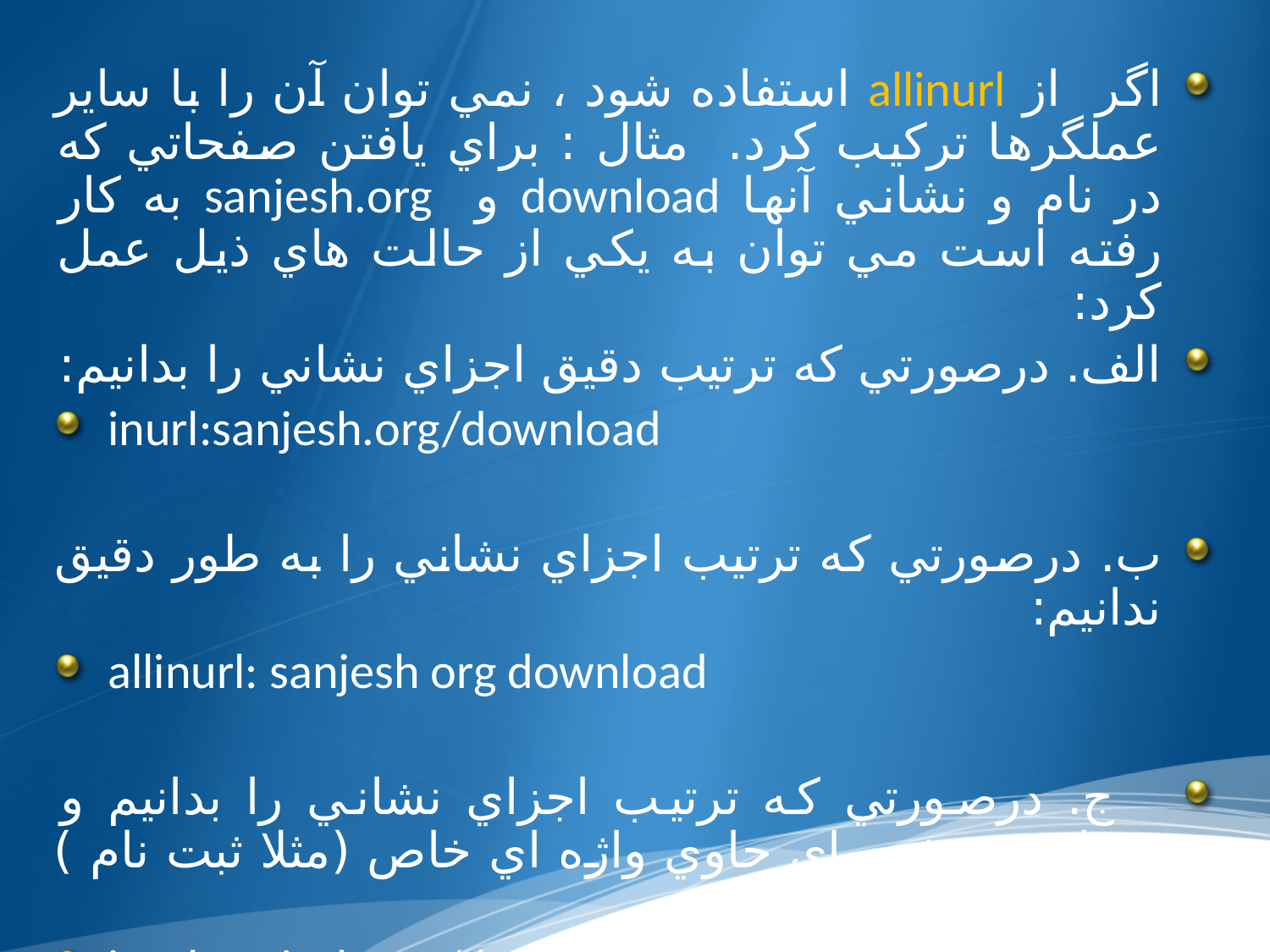

اگر  از allinurl استفاده شود ، نمي توان آن را با ساير عملگرها ترکيب کرد.  مثال : براي يافتن صفحاتي که در نام و نشاني آنها download و  sanjesh.org به کار رفته است مي توان به يکي از حالت هاي ذيل عمل کرد:
الف. درصورتي که ترتيب دقيق اجزاي نشاني را بدانيم:
inurl:sanjesh.org/download

ب. درصورتي که ترتيب اجزاي نشاني را به طور دقيق ندانيم:
allinurl: sanjesh org download

  ج. درصورتي که ترتيب اجزاي نشاني را بدانيم و بخواهيم صفحه اي حاوي واژه اي خاص (مثلا ثبت نام ) را در اين نشاني بيابيم:
inurl:sanjesh.org/download  ثبت نام